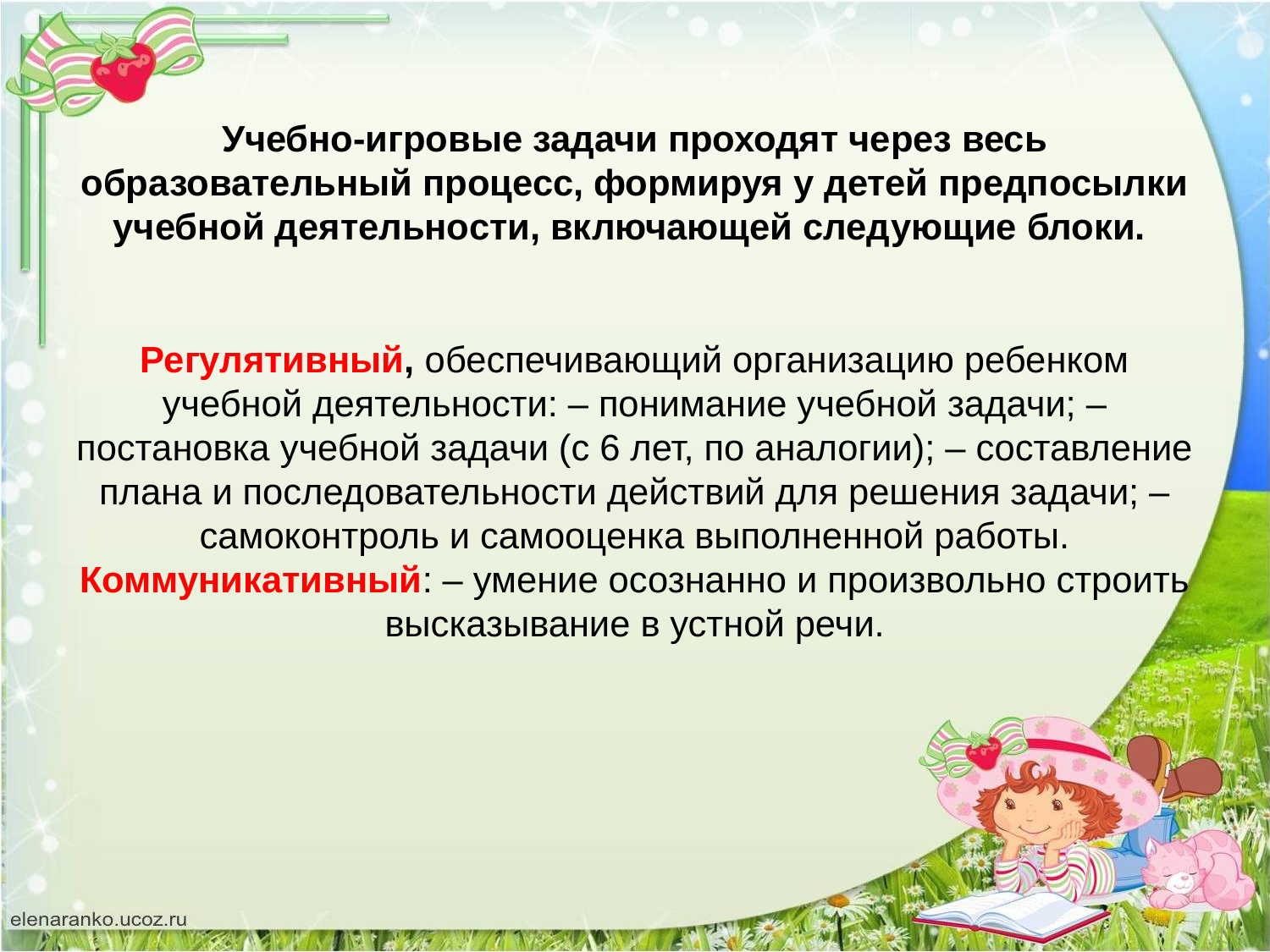

# Учебно-игровые задачи проходят через весь образовательный процесс, формируя у детей предпосылки учебной деятельности, включающей следующие блоки. Регулятивный, обеспечивающий организацию ребенком учебной деятельности: – понимание учебной задачи; – постановка учебной задачи (с 6 лет, по аналогии); – составление плана и последовательности действий для решения задачи; – самоконтроль и самооценка выполненной работы. Коммуникативный: – умение осознанно и произвольно строить высказывание в устной речи.